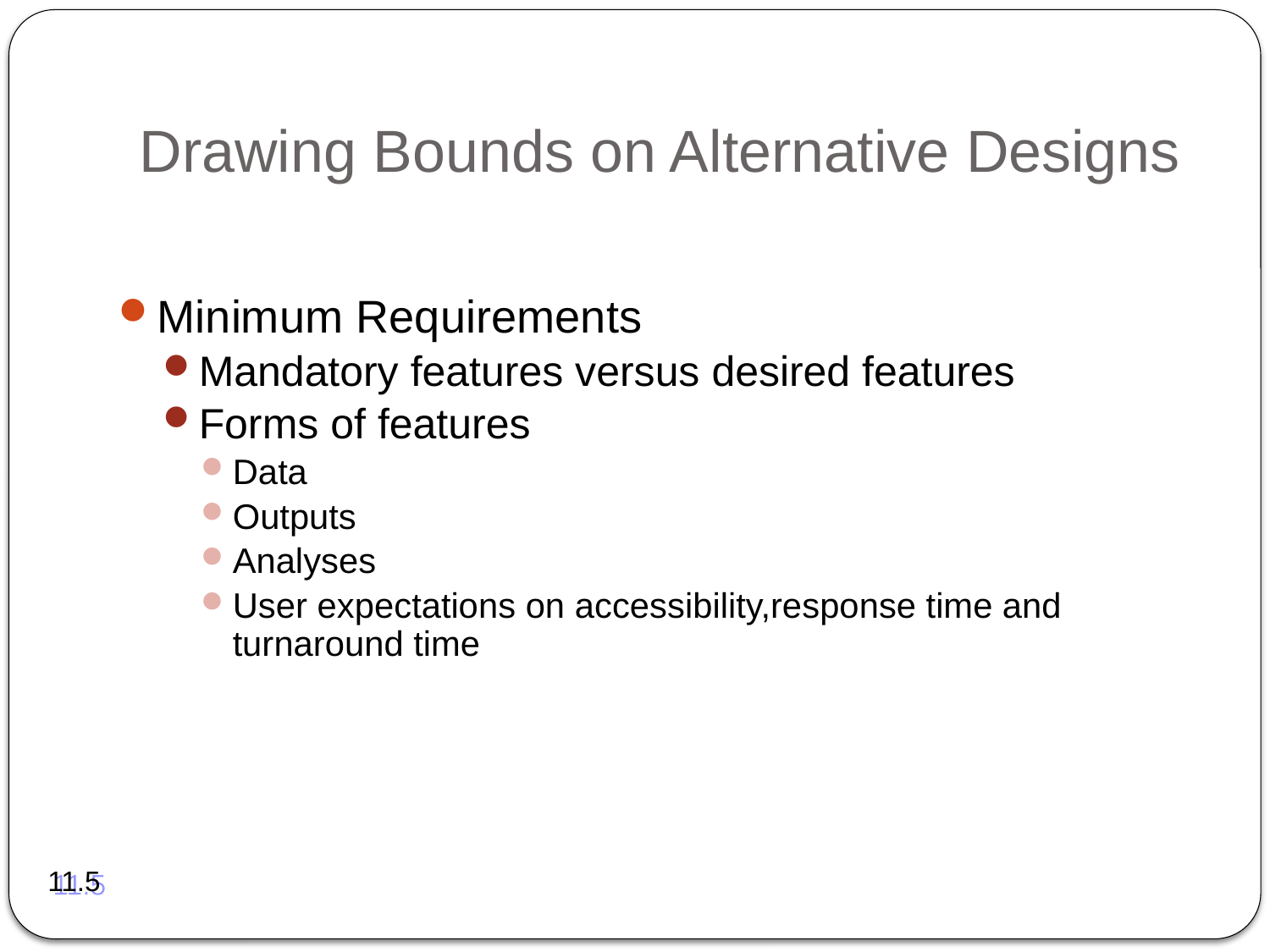

# Drawing Bounds on Alternative Designs

Minimum Requirements
Mandatory features versus desired features
Forms of features
Data
Outputs
Analyses
User expectations on accessibility,response time and turnaround time

11.5